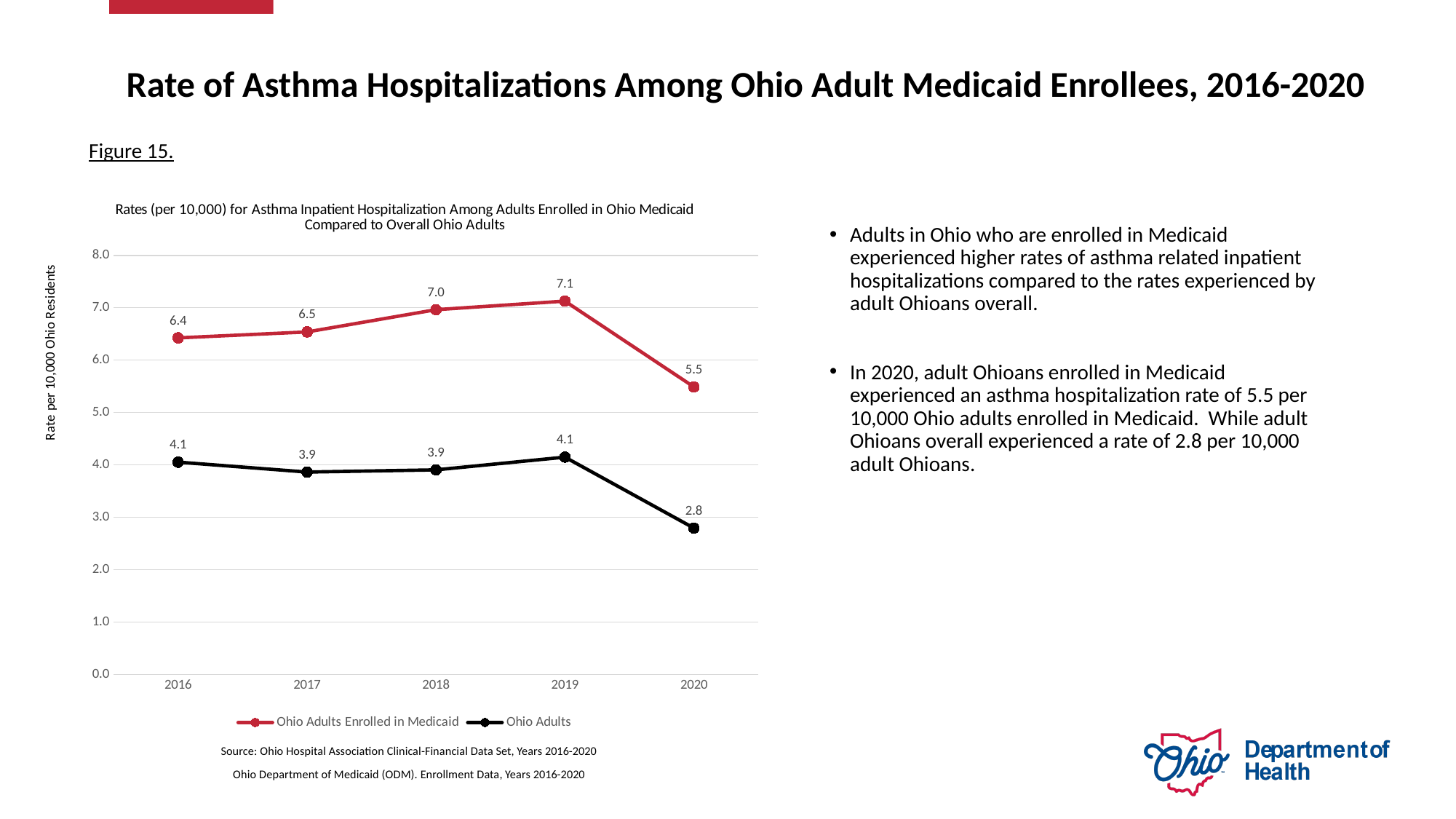

# Rate of Asthma Hospitalizations Among Ohio Adult Medicaid Enrollees, 2016-2020
Figure 15.

### Chart: Rates (per 10,000) for Asthma Inpatient Hospitalization Among Adults Enrolled in Ohio Medicaid Compared to Overall Ohio Adults

| Category | Ohio Adults Enrolled in Medicaid | Ohio Adults |
|---|---|---|
| 2016 | 6.424754073843468 | 4.052844839894893 |
| 2017 | 6.53859533604038 | 3.8634940008738408 |
| 2018 | 6.96327417294521 | 3.9052060755672784 |
| 2019 | 7.126255256101542 | 4.149157266883625 |
| 2020 | 5.488808253574088 | 2.7943710608342545 |
Adults in Ohio who are enrolled in Medicaid experienced higher rates of asthma related inpatient hospitalizations compared to the rates experienced by adult Ohioans overall.

In 2020, adult Ohioans enrolled in Medicaid experienced an asthma hospitalization rate of 5.5 per 10,000 Ohio adults enrolled in Medicaid.  While adult Ohioans overall experienced a rate of 2.8 per 10,000 adult Ohioans.

Source: Ohio Hospital Association Clinical-Financial Data Set, Years 2016-2020
Ohio Department of Medicaid (ODM). Enrollment Data, Years 2016-2020